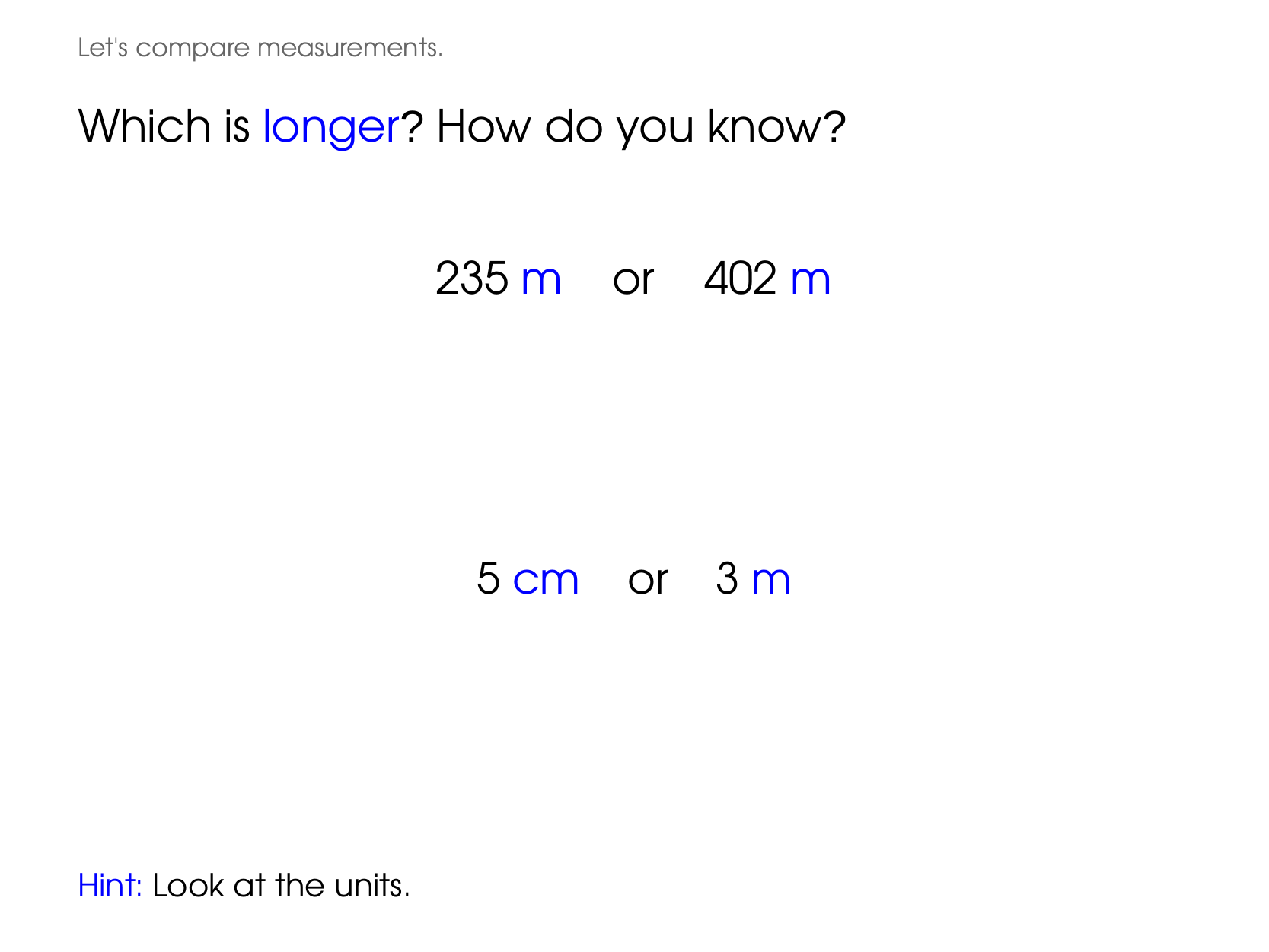

Let's compare measurements.
Which is longer? How do you know?
235 m    or    402 m
5 cm    or    3 m
Hint: Look at the units.